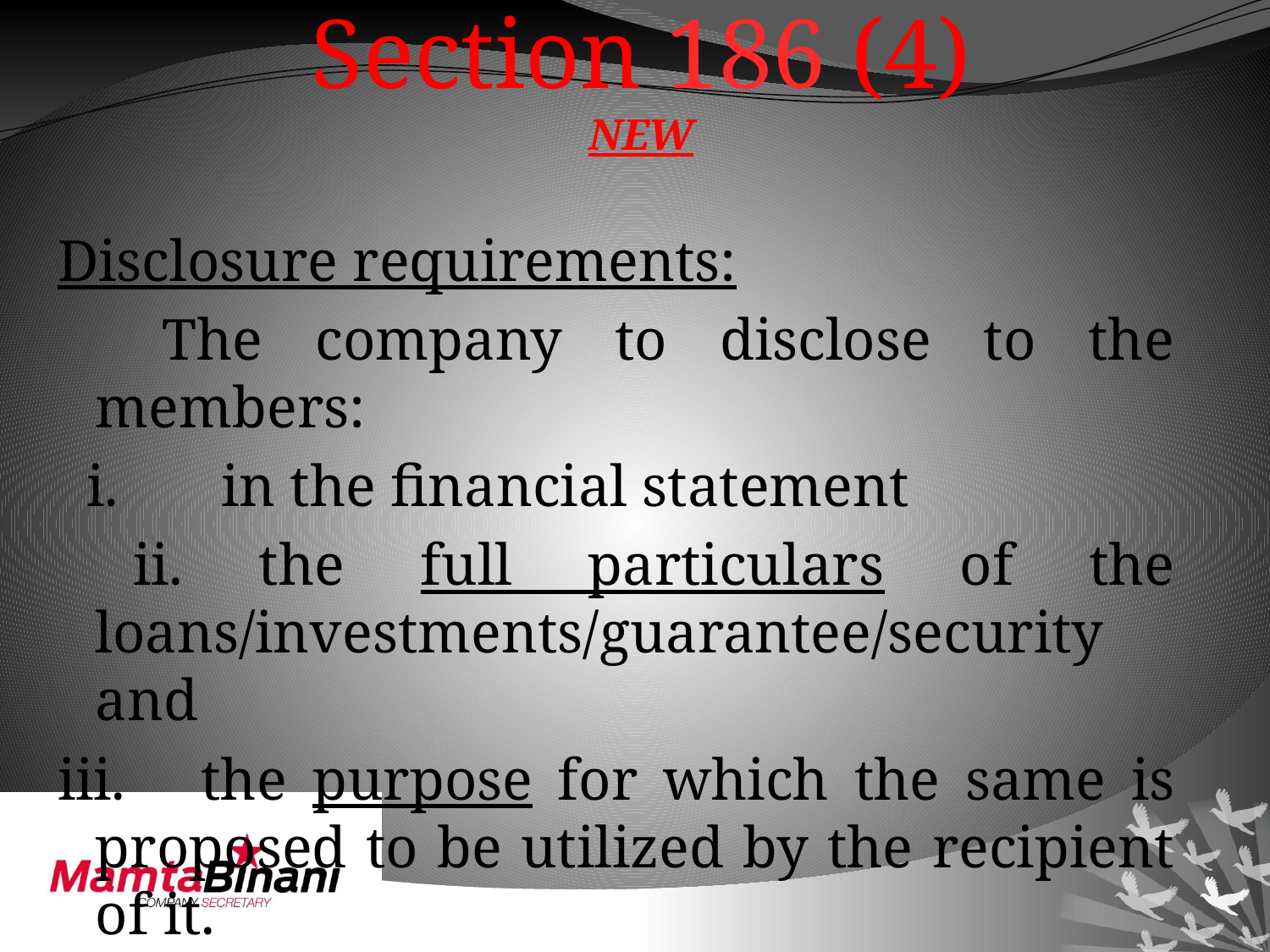

# Section 186 (4) NEW
Disclosure requirements:
  The company to disclose to the members:
  i.       in the financial statement
 ii. the full particulars of the loans/investments/guarantee/security and
iii.   the purpose for which the same is proposed to be utilized by the recipient of it.